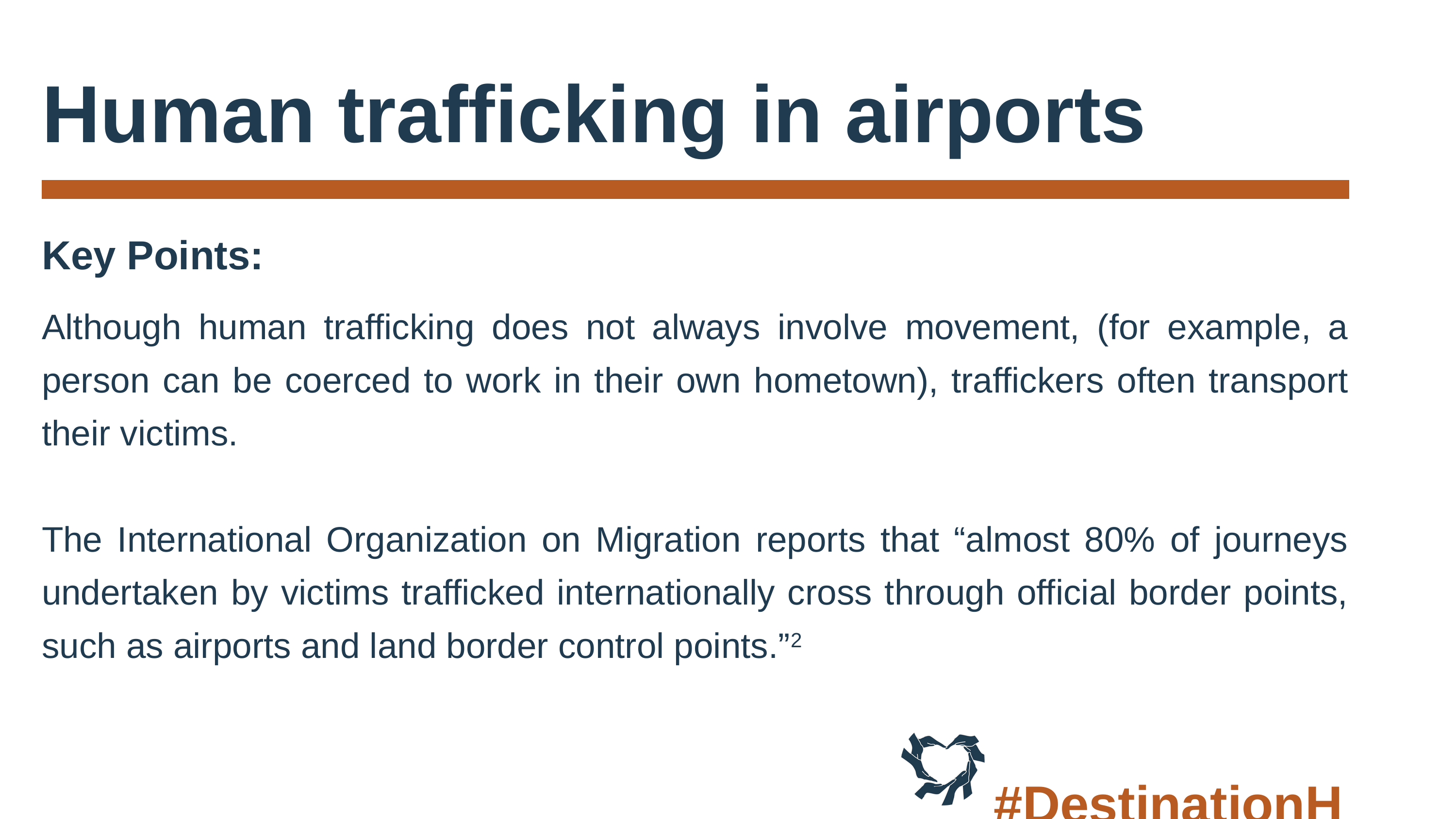

Human trafficking in airports

Key Points:
Although human trafficking does not always involve movement, (for example, a person can be coerced to work in their own hometown), traffickers often transport their victims.

The International Organization on Migration reports that “almost 80% of journeys undertaken by victims trafficked internationally cross through official border points, such as airports and land border control points.”2

#DestinationHope